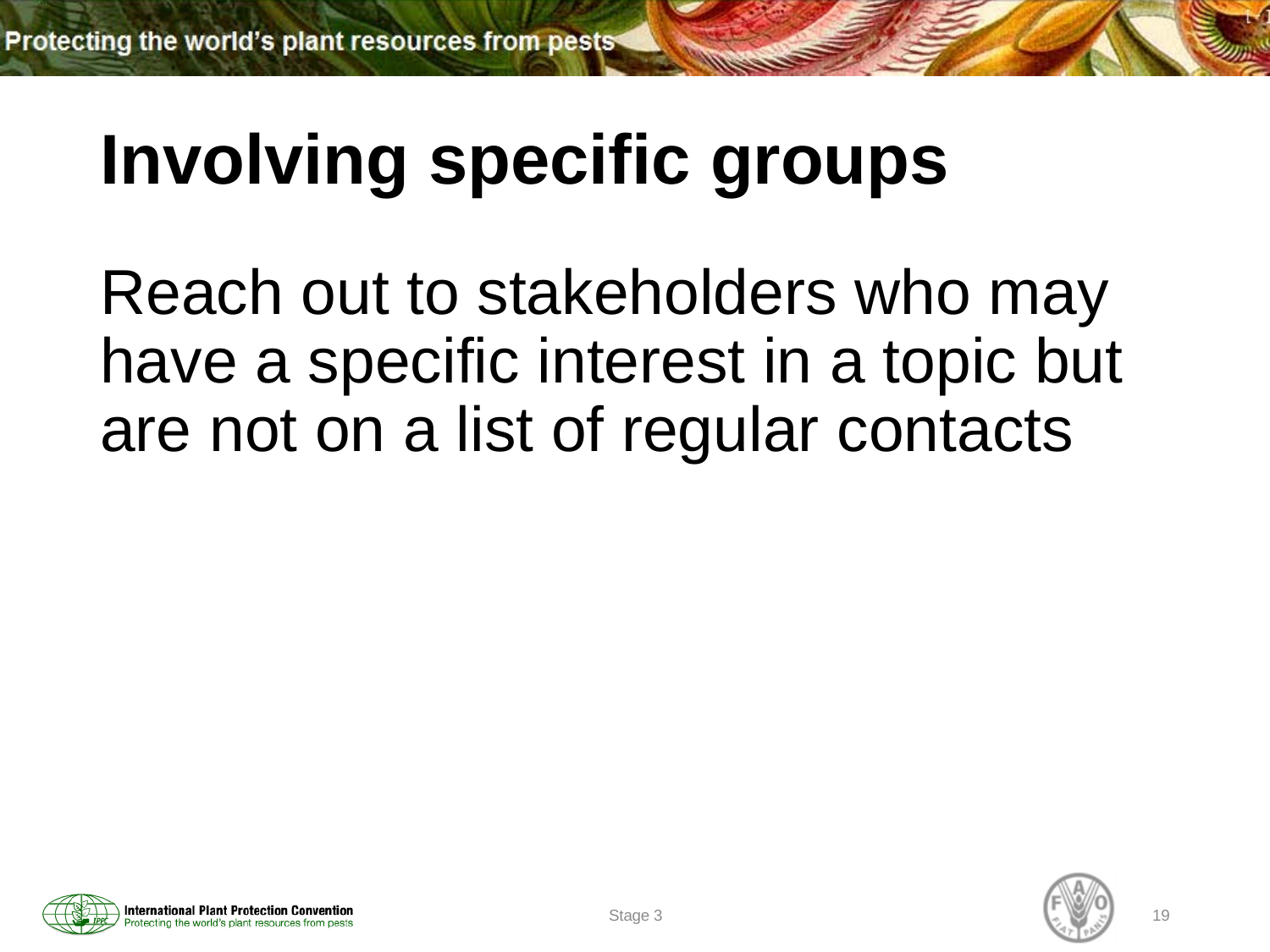

# Involving specific groups
Reach out to stakeholders who may have a specific interest in a topic but are not on a list of regular contacts
Stage 3
19